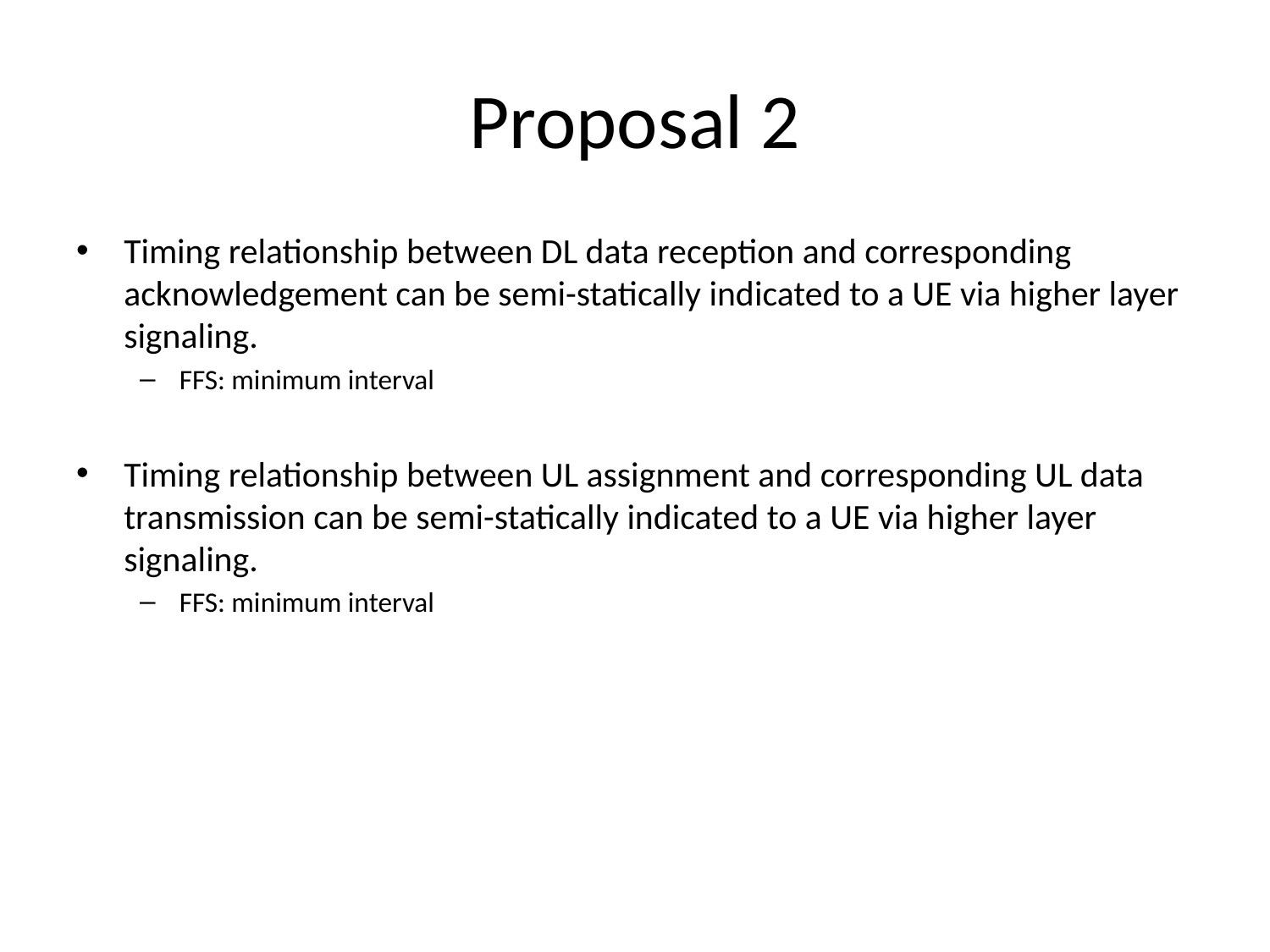

# Proposal 2
Timing relationship between DL data reception and corresponding acknowledgement can be semi-statically indicated to a UE via higher layer signaling.
FFS: minimum interval

Timing relationship between UL assignment and corresponding UL data transmission can be semi-statically indicated to a UE via higher layer signaling.
FFS: minimum interval